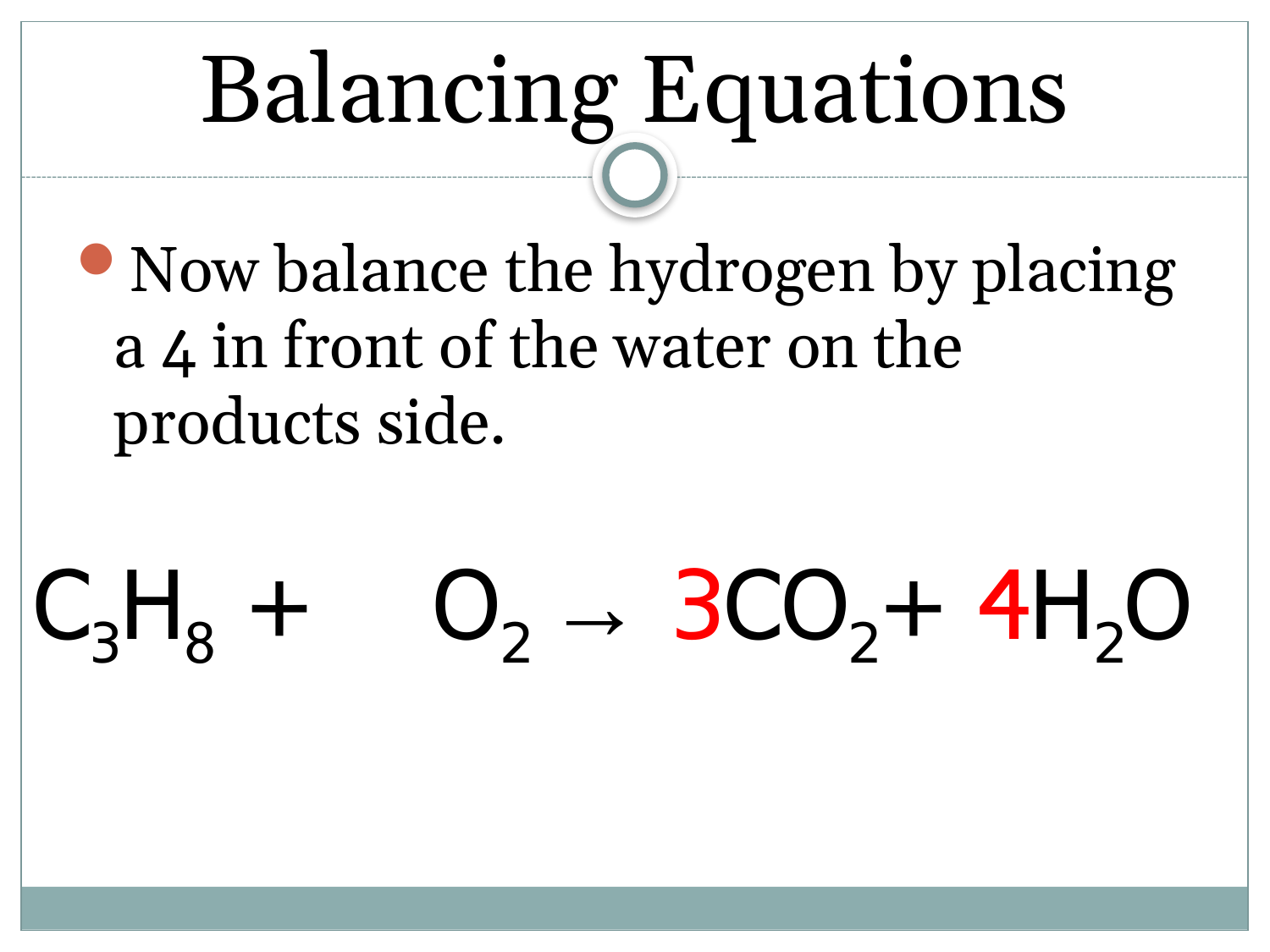

# Balancing Equations
Now balance the hydrogen by placing a 4 in front of the water on the products side.
C3H8 +    O2 → 3CO2+ 4H2O